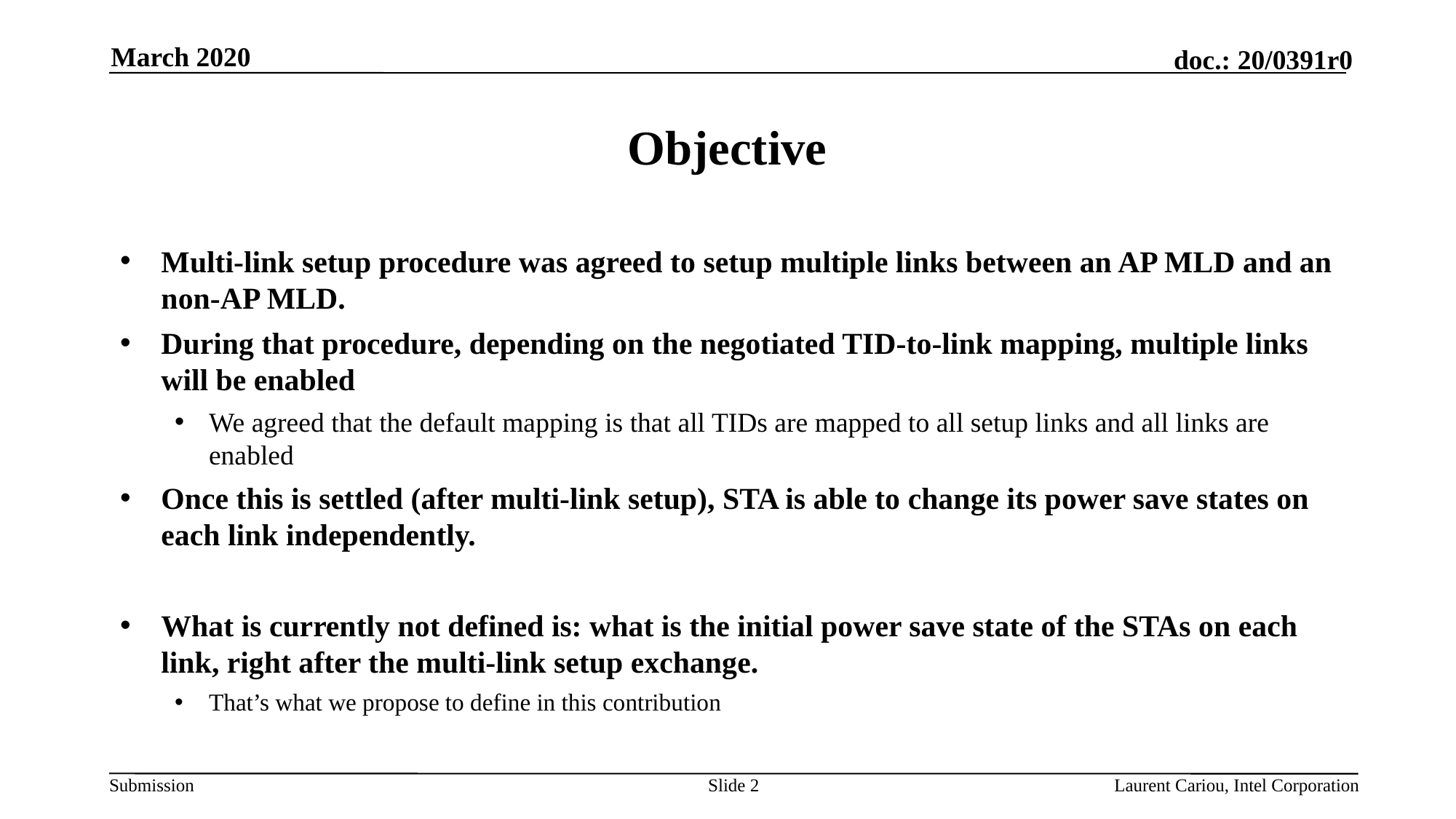

March 2020
# Objective
Multi-link setup procedure was agreed to setup multiple links between an AP MLD and an non-AP MLD.
During that procedure, depending on the negotiated TID-to-link mapping, multiple links will be enabled
We agreed that the default mapping is that all TIDs are mapped to all setup links and all links are enabled
Once this is settled (after multi-link setup), STA is able to change its power save states on each link independently.

What is currently not defined is: what is the initial power save state of the STAs on each link, right after the multi-link setup exchange.
That’s what we propose to define in this contribution
Slide 2
Laurent Cariou, Intel Corporation